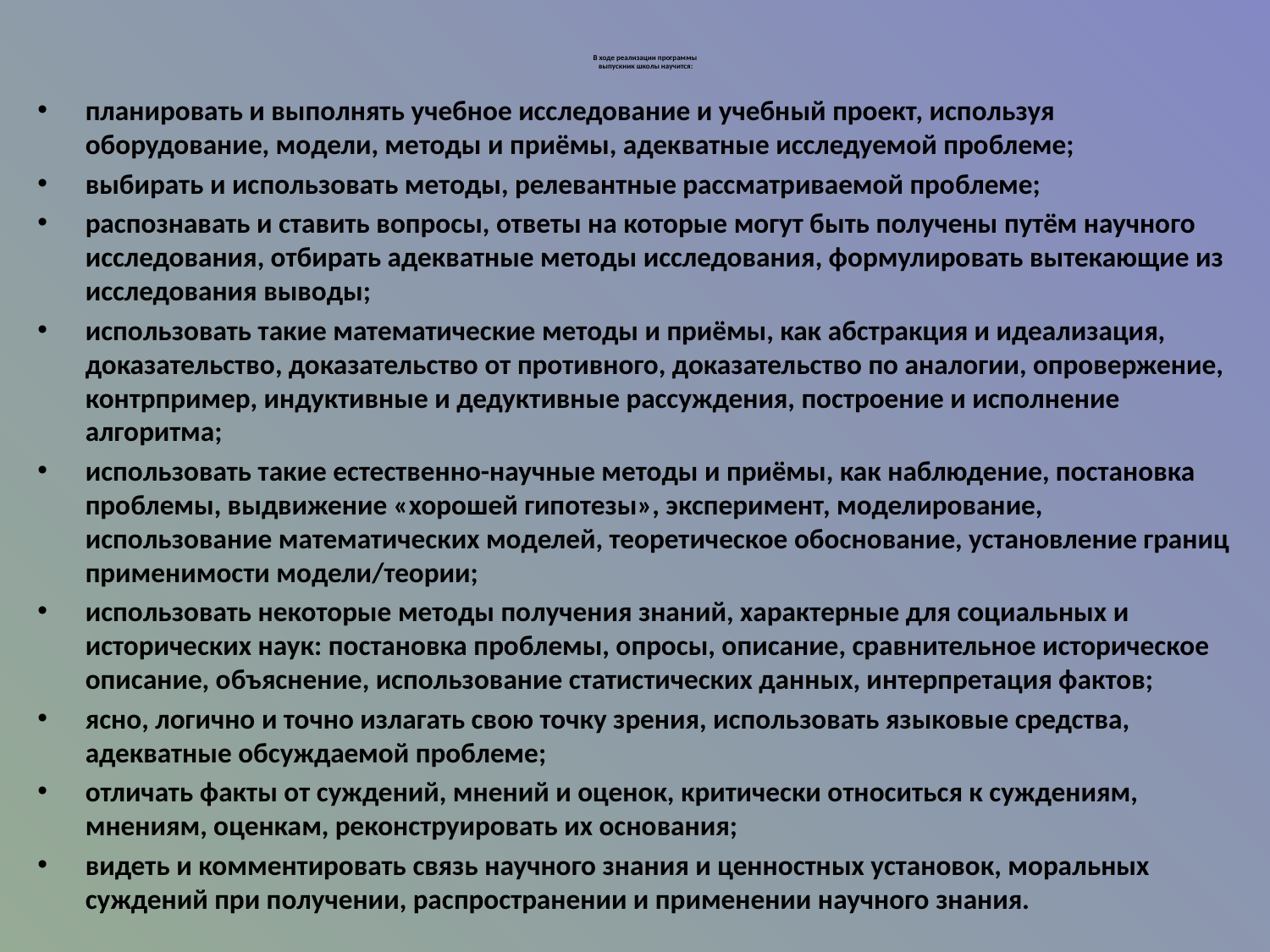

# В ходе реализации программы выпускник школы научится:
планировать и выполнять учебное исследование и учебный проект, используя оборудование, модели, методы и приёмы, адекватные исследуемой проблеме;
выбирать и использовать методы, релевантные рассматриваемой проблеме;
распознавать и ставить вопросы, ответы на которые могут быть получены путём научного исследования, отбирать адекватные методы исследования, формулировать вытекающие из исследования выводы;
использовать такие математические методы и приёмы, как абстракция и идеализация, доказательство, доказательство от противного, доказательство по аналогии, опровержение, контрпример, индуктивные и дедуктивные рассуждения, построение и исполнение алгоритма;
использовать такие естественно-научные методы и приёмы, как наблюдение, постановка проблемы, выдвижение «хорошей гипотезы», эксперимент, моделирование, использование математических моделей, теоретическое обоснование, установление границ применимости модели/теории;
использовать некоторые методы получения знаний, характерные для социальных и исторических наук: постановка проблемы, опросы, описание, сравнительное историческое описание, объяснение, использование статистических данных, интерпретация фактов;
ясно, логично и точно излагать свою точку зрения, использовать языковые средства, адекватные обсуждаемой проблеме;
отличать факты от суждений, мнений и оценок, критически относиться к суждениям, мнениям, оценкам, реконструировать их основания;
видеть и комментировать связь научного знания и ценностных установок, моральных суждений при получении, распространении и применении научного знания.